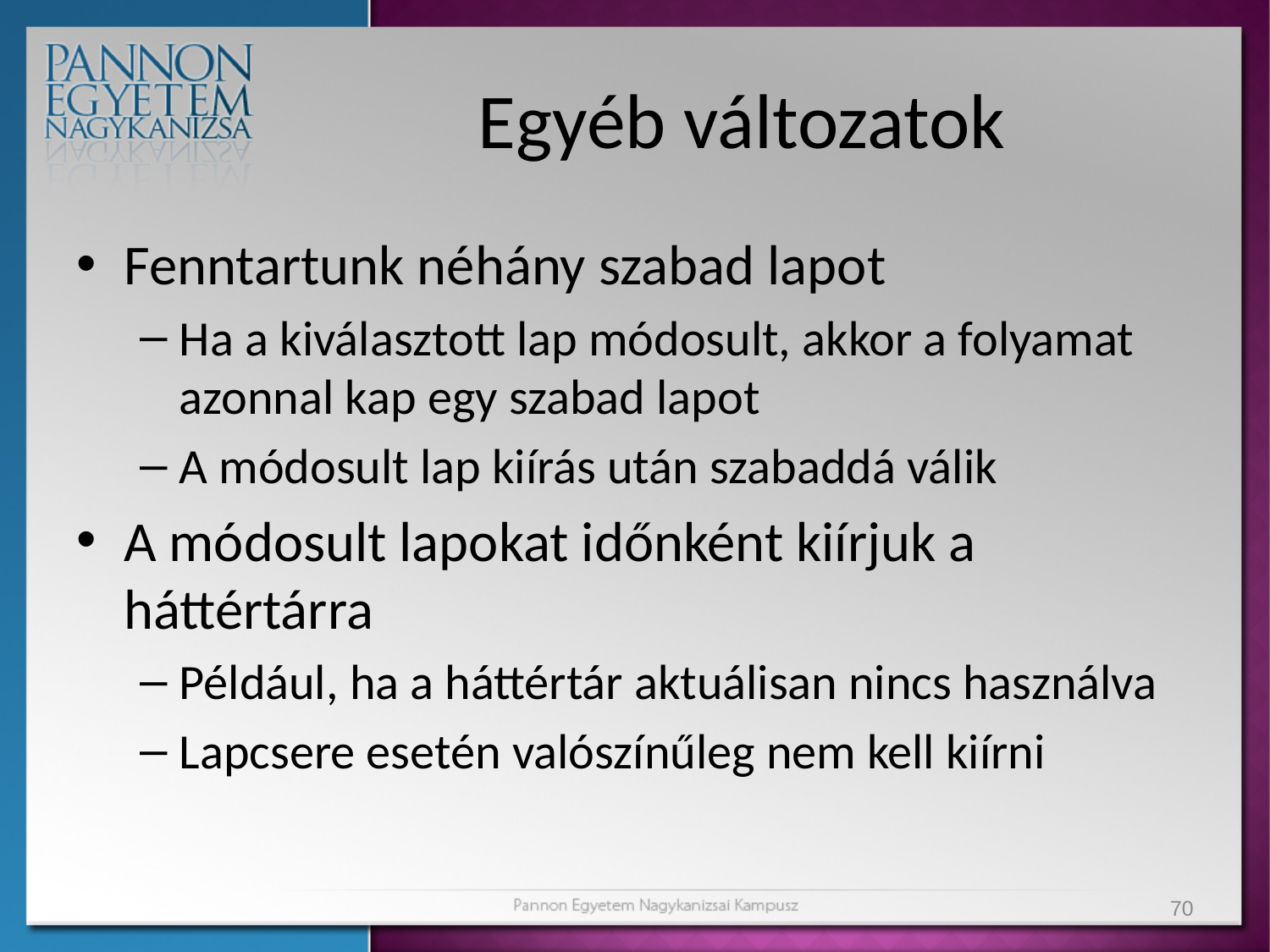

# Egyéb változatok
Fenntartunk néhány szabad lapot
Ha a kiválasztott lap módosult, akkor a folyamat azonnal kap egy szabad lapot
A módosult lap kiírás után szabaddá válik
A módosult lapokat időnként kiírjuk a háttértárra
Például, ha a háttértár aktuálisan nincs használva
Lapcsere esetén valószínűleg nem kell kiírni
70